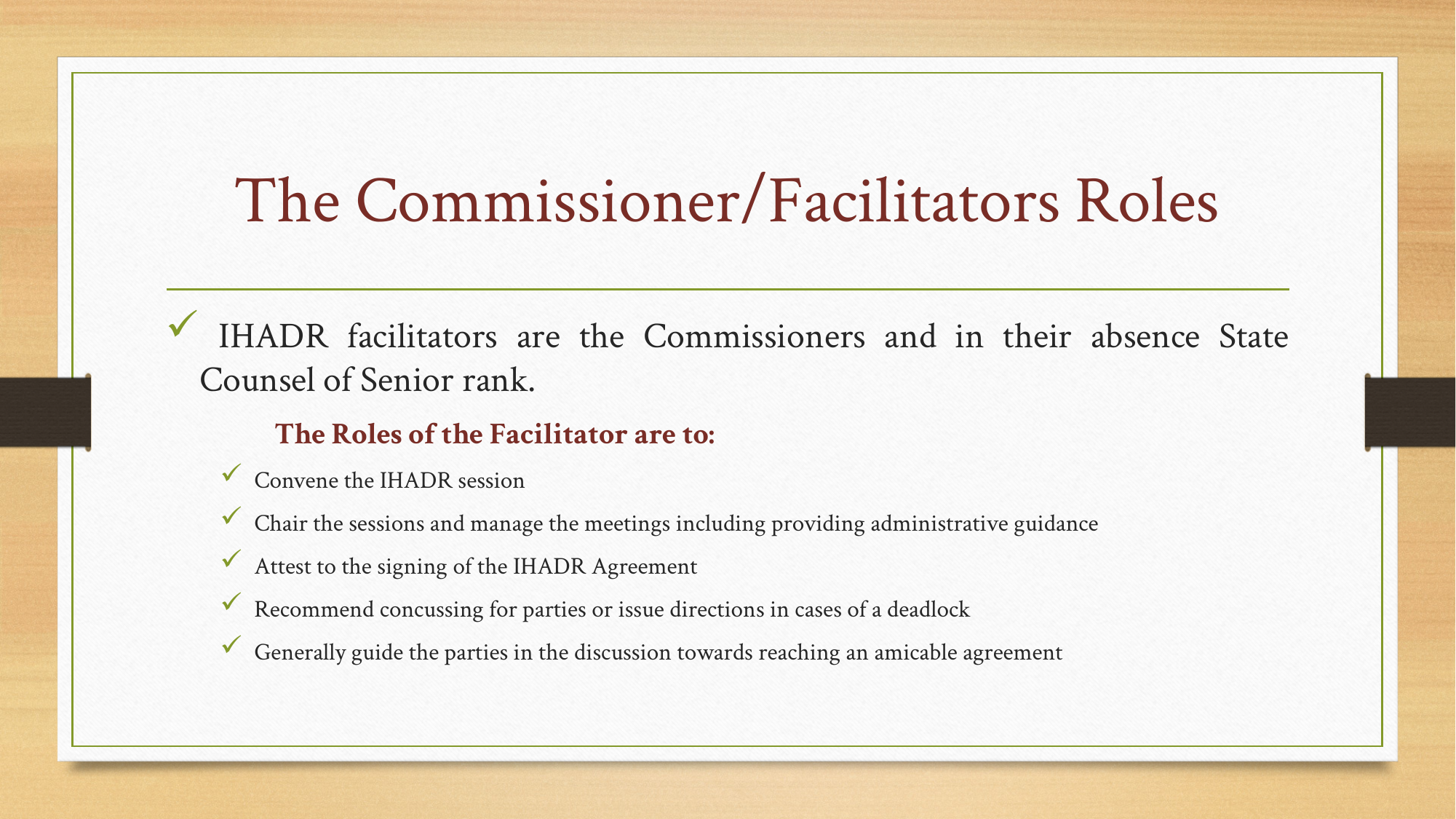

# The Commissioner/Facilitators Roles
 IHADR facilitators are the Commissioners and in their absence State Counsel of Senior rank.
	The Roles of the Facilitator are to:
Convene the IHADR session
Chair the sessions and manage the meetings including providing administrative guidance
Attest to the signing of the IHADR Agreement
Recommend concussing for parties or issue directions in cases of a deadlock
Generally guide the parties in the discussion towards reaching an amicable agreement